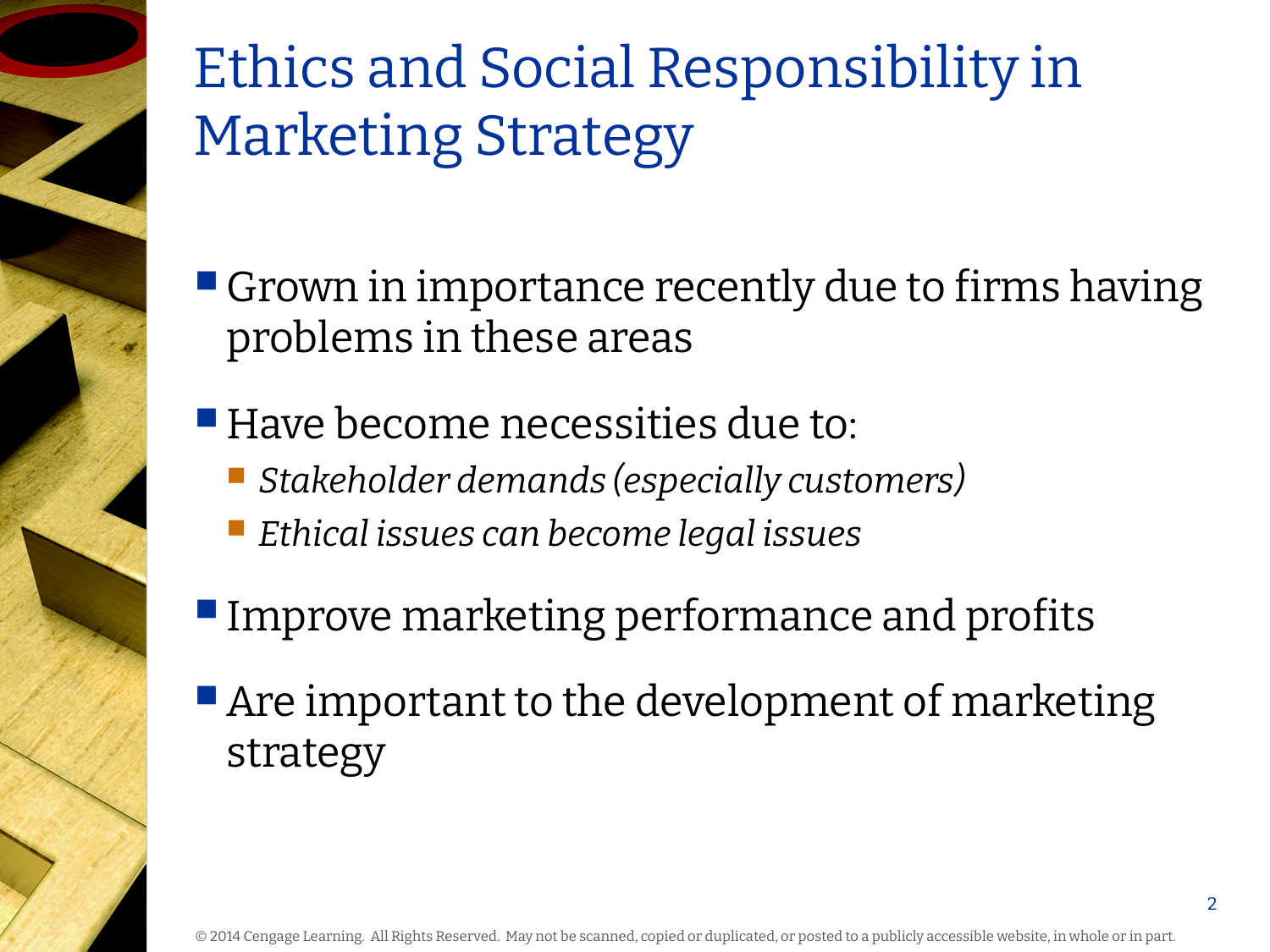

# Ethics and Social Responsibility in Marketing Strategy

Grown in importance recently due to firms having problems in these areas
Have become necessities due to:
Stakeholder demands (especially customers)
Ethical issues can become legal issues
Improve marketing performance and profits
Are important to the development of marketing strategy

2